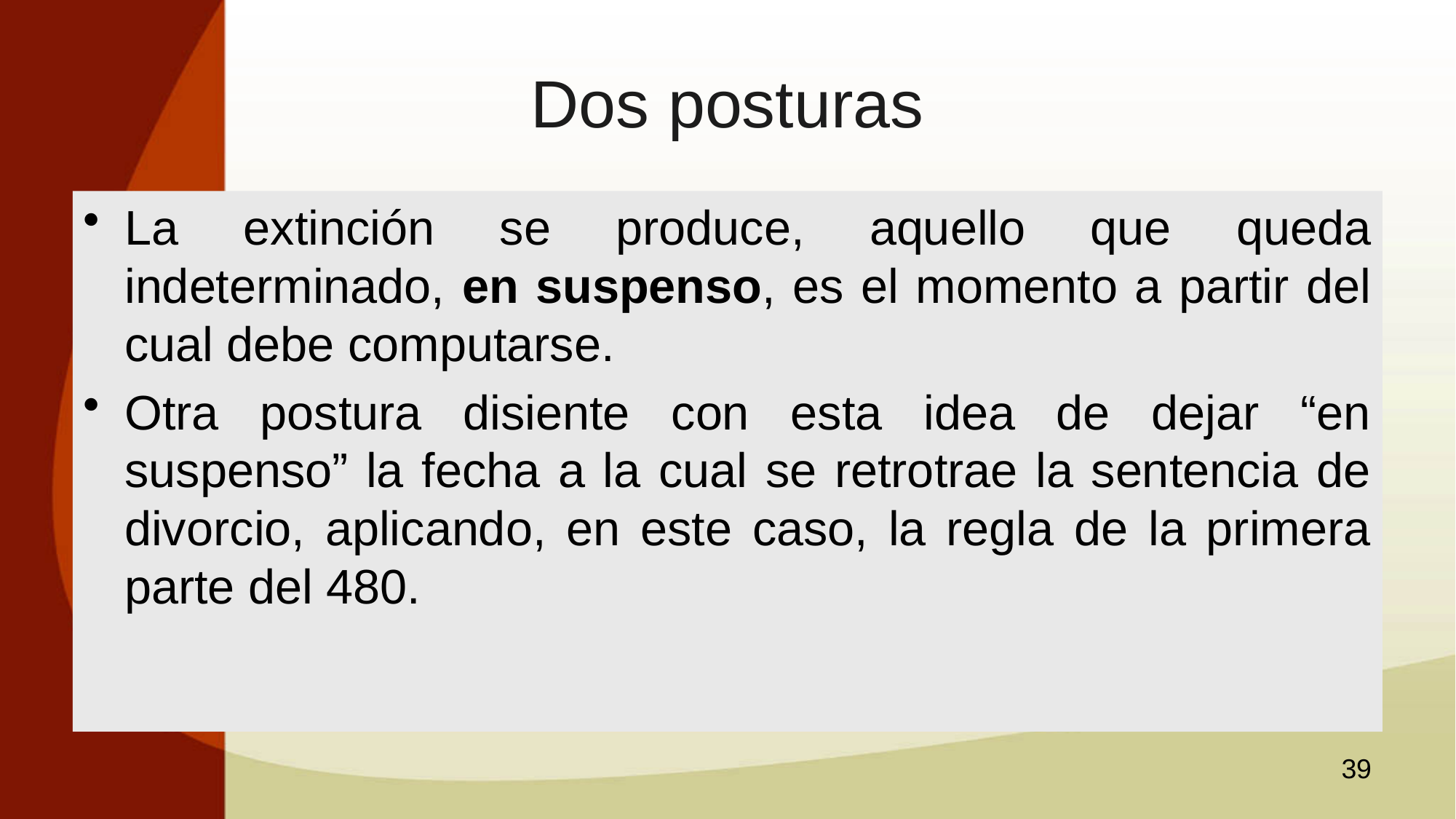

# Dos posturas
La extinción se produce, aquello que queda indeterminado, en suspenso, es el momento a partir del cual debe computarse.
Otra postura disiente con esta idea de dejar “en suspenso” la fecha a la cual se retrotrae la sentencia de divorcio, aplicando, en este caso, la regla de la primera parte del 480.

39